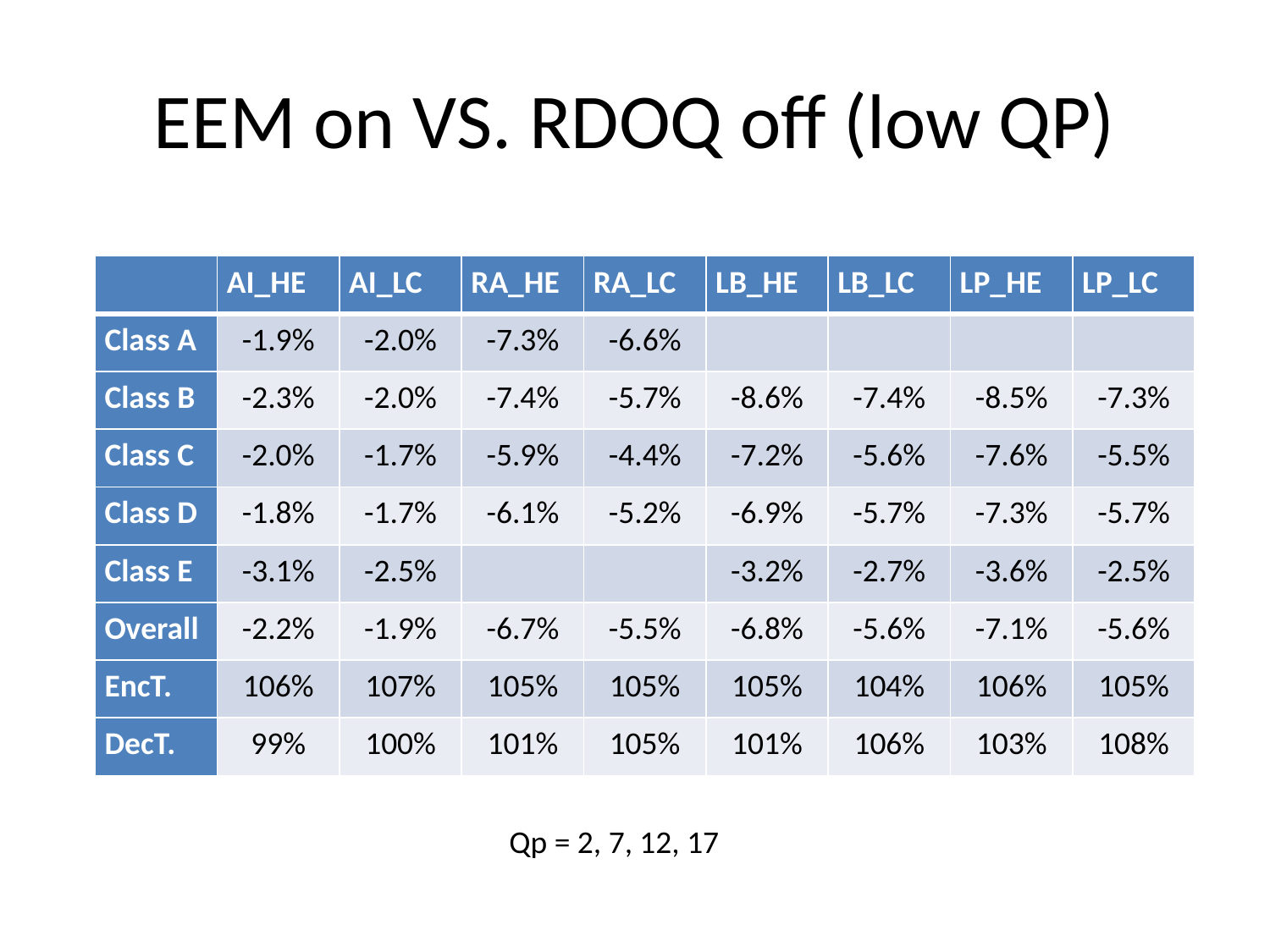

# EEM on VS. RDOQ off (low QP)
|  | AI\_HE | AI\_LC | RA\_HE | RA\_LC | LB\_HE | LB\_LC | LP\_HE | LP\_LC |
| --- | --- | --- | --- | --- | --- | --- | --- | --- |
| Class A | -1.9% | -2.0% | -7.3% | -6.6% |  |  |  |  |
| Class B | -2.3% | -2.0% | -7.4% | -5.7% | -8.6% | -7.4% | -8.5% | -7.3% |
| Class C | -2.0% | -1.7% | -5.9% | -4.4% | -7.2% | -5.6% | -7.6% | -5.5% |
| Class D | -1.8% | -1.7% | -6.1% | -5.2% | -6.9% | -5.7% | -7.3% | -5.7% |
| Class E | -3.1% | -2.5% |  |  | -3.2% | -2.7% | -3.6% | -2.5% |
| Overall | -2.2% | -1.9% | -6.7% | -5.5% | -6.8% | -5.6% | -7.1% | -5.6% |
| EncT. | 106% | 107% | 105% | 105% | 105% | 104% | 106% | 105% |
| DecT. | 99% | 100% | 101% | 105% | 101% | 106% | 103% | 108% |
Qp = 2, 7, 12, 17